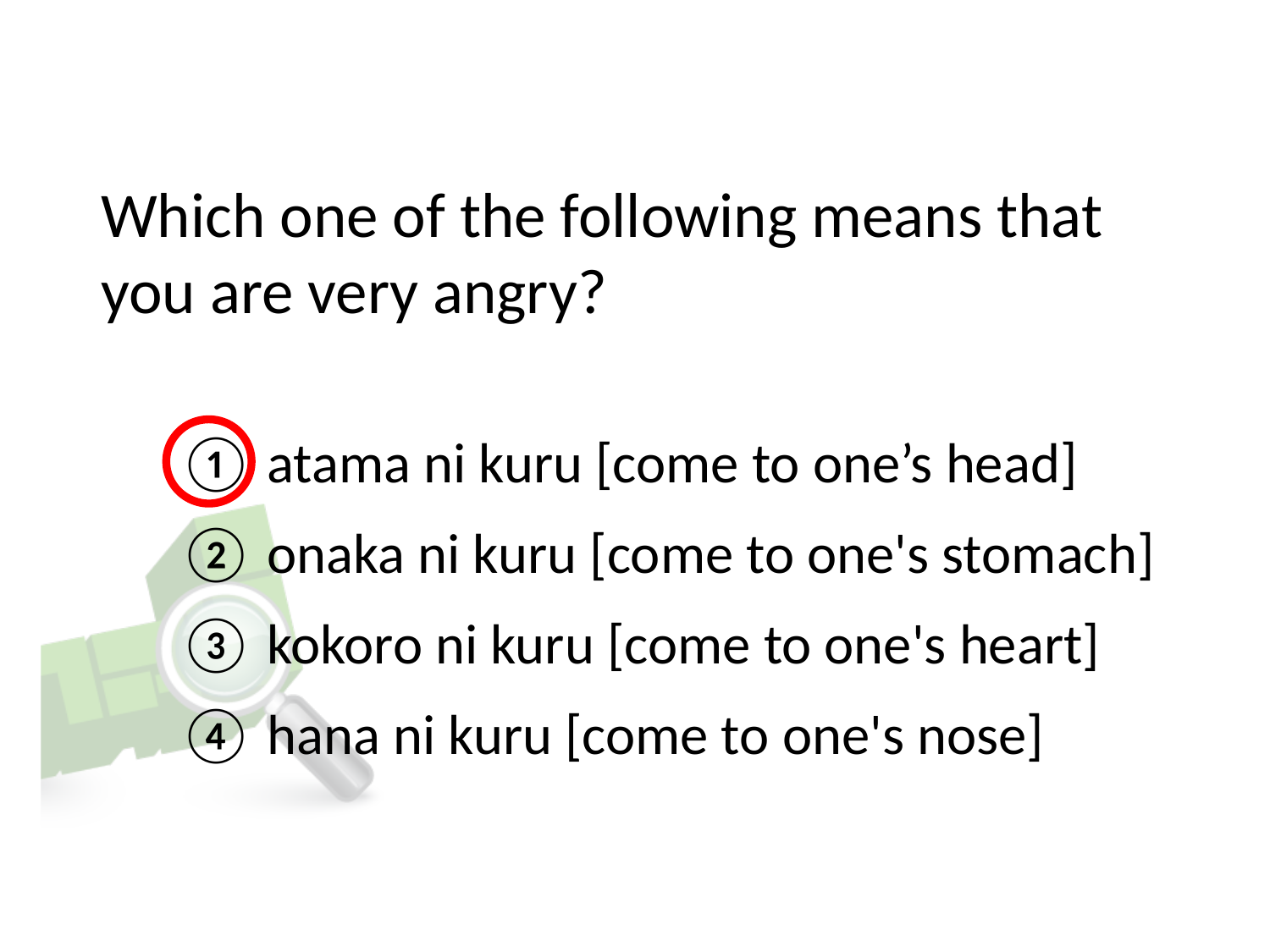

# Which one of the following means that you are very angry?

① atama ni kuru [come to one’s head]
② onaka ni kuru [come to one's stomach]
③ kokoro ni kuru [come to one's heart]
④ hana ni kuru [come to one's nose]